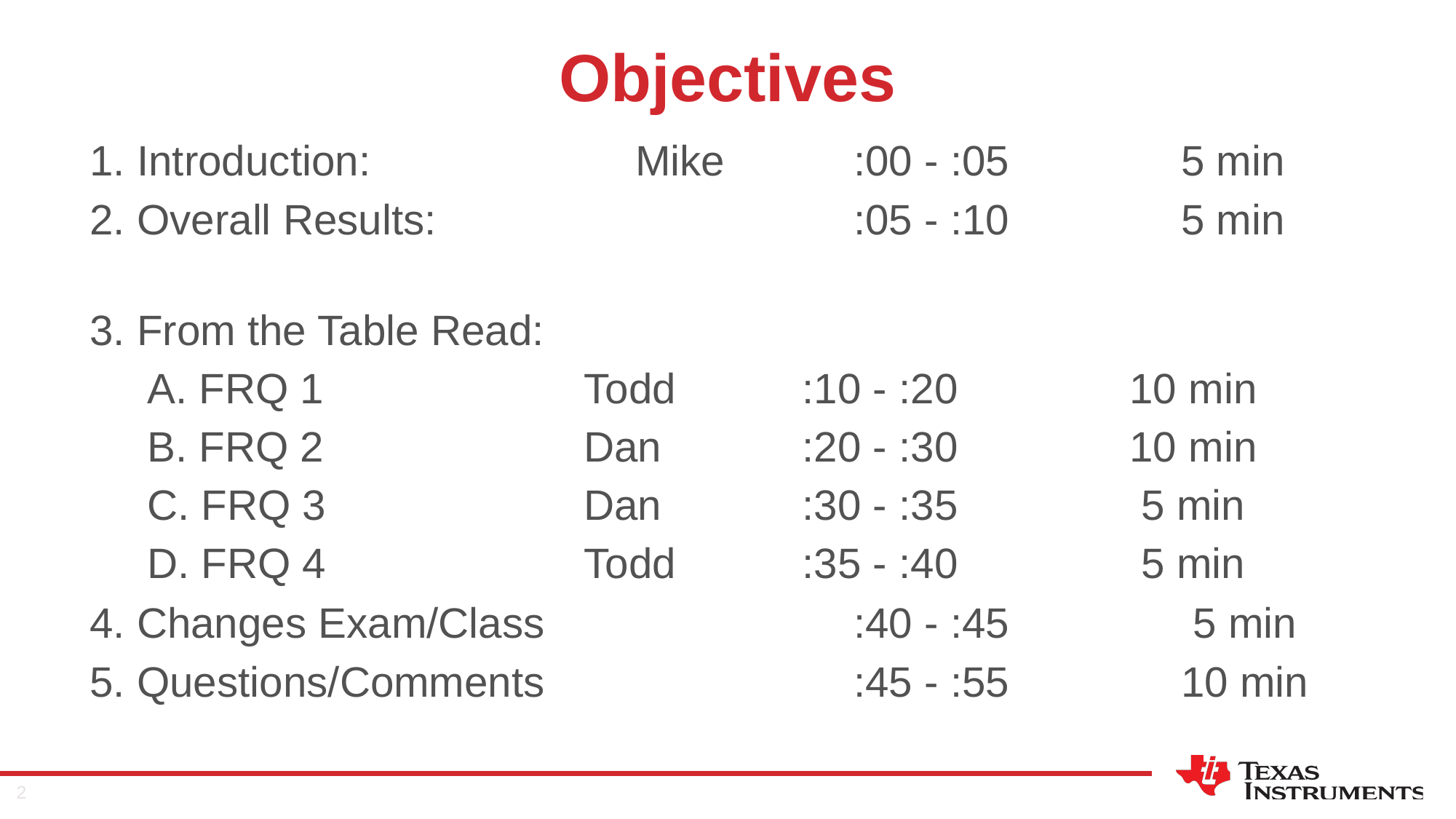

# Objectives
1. Introduction:			Mike	 	:00 - :05		5 min
2. Overall Results:				:05 - :10		5 min
3. From the Table Read:
A. FRQ 1 			Todd		:10 - :20		10 min
B. FRQ 2			Dan		:20 - :30		10 min
C. FRQ 3			Dan		:30 - :35		 5 min
D. FRQ 4 			Todd		:35 - :40		 5 min
4. Changes Exam/Class			:40 - :45		 5 min
5. Questions/Comments			:45 - :55		10 min